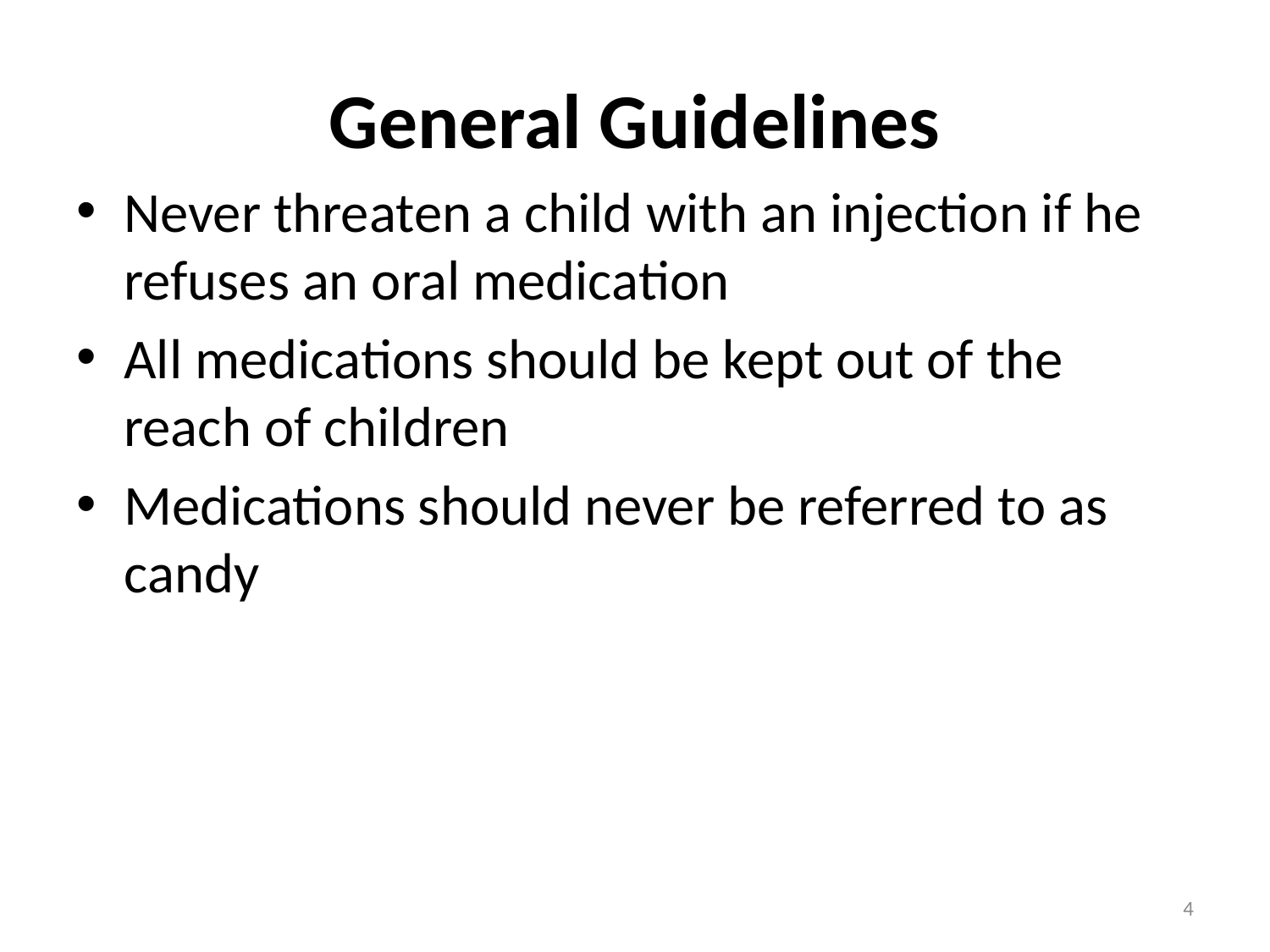

# General Guidelines
Never threaten a child with an injection if he refuses an oral medication
All medications should be kept out of the reach of children
Medications should never be referred to as candy

4